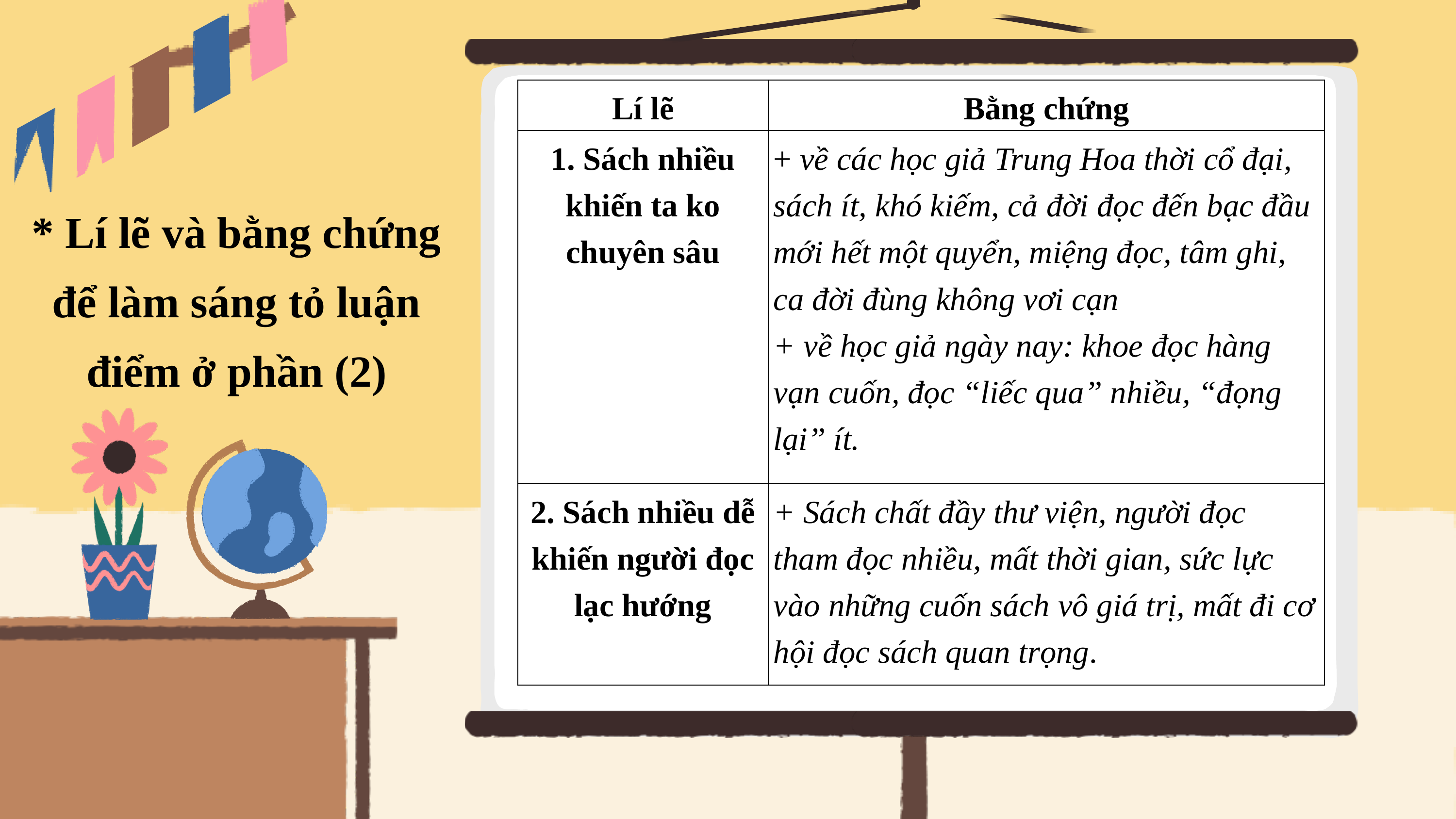

| Lí lẽ | Bằng chứng |
| --- | --- |
| 1. Sách nhiều khiến ta ko chuyên sâu | + về các học giả Trung Hoa thời cổ đại, sách ít, khó kiếm, cả đời đọc đến bạc đầu mới hết một quyển, miệng đọc, tâm ghi, ca đời đùng không vơi cạn + về học giả ngày nay: khoe đọc hàng vạn cuốn, đọc “liếc qua” nhiều, “đọng lại” ít. |
| 2. Sách nhiều dễ khiến người đọc lạc hướng | + Sách chất đầy thư viện, người đọc tham đọc nhiều, mất thời gian, sức lực vào những cuốn sách vô giá trị, mất đi cơ hội đọc sách quan trọng. |
* Lí lẽ và bằng chứng để làm sáng tỏ luận điểm ở phần (2)